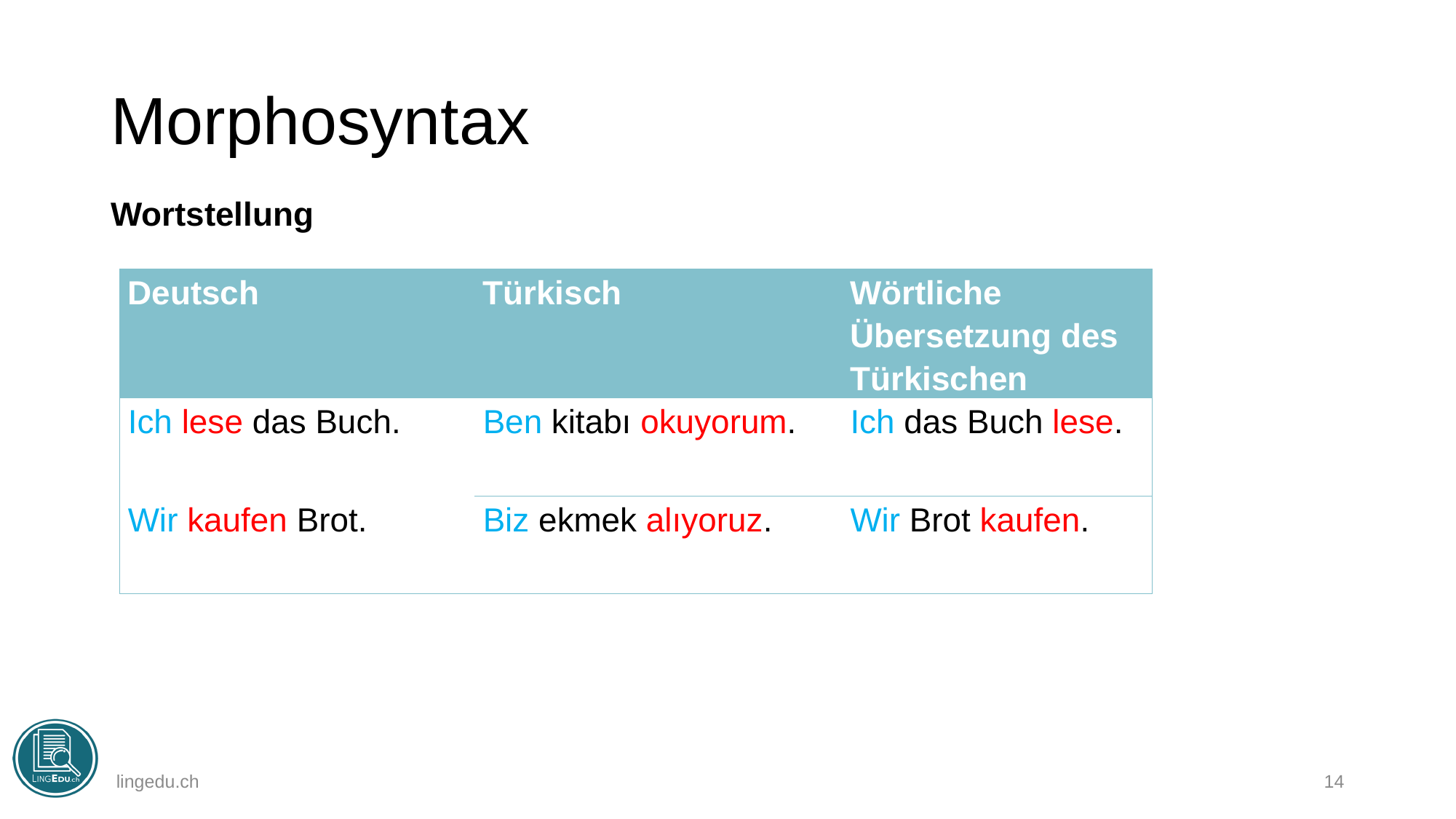

# Morphosyntax
Wortstellung
| Deutsch | Türkisch | Wörtliche Übersetzung des Türkischen |
| --- | --- | --- |
| Ich lese das Buch. | Ben kitabı okuyorum. | Ich das Buch lese. |
| Wir kaufen Brot. | Biz ekmek alıyoruz. | Wir Brot kaufen. |
lingedu.ch
14